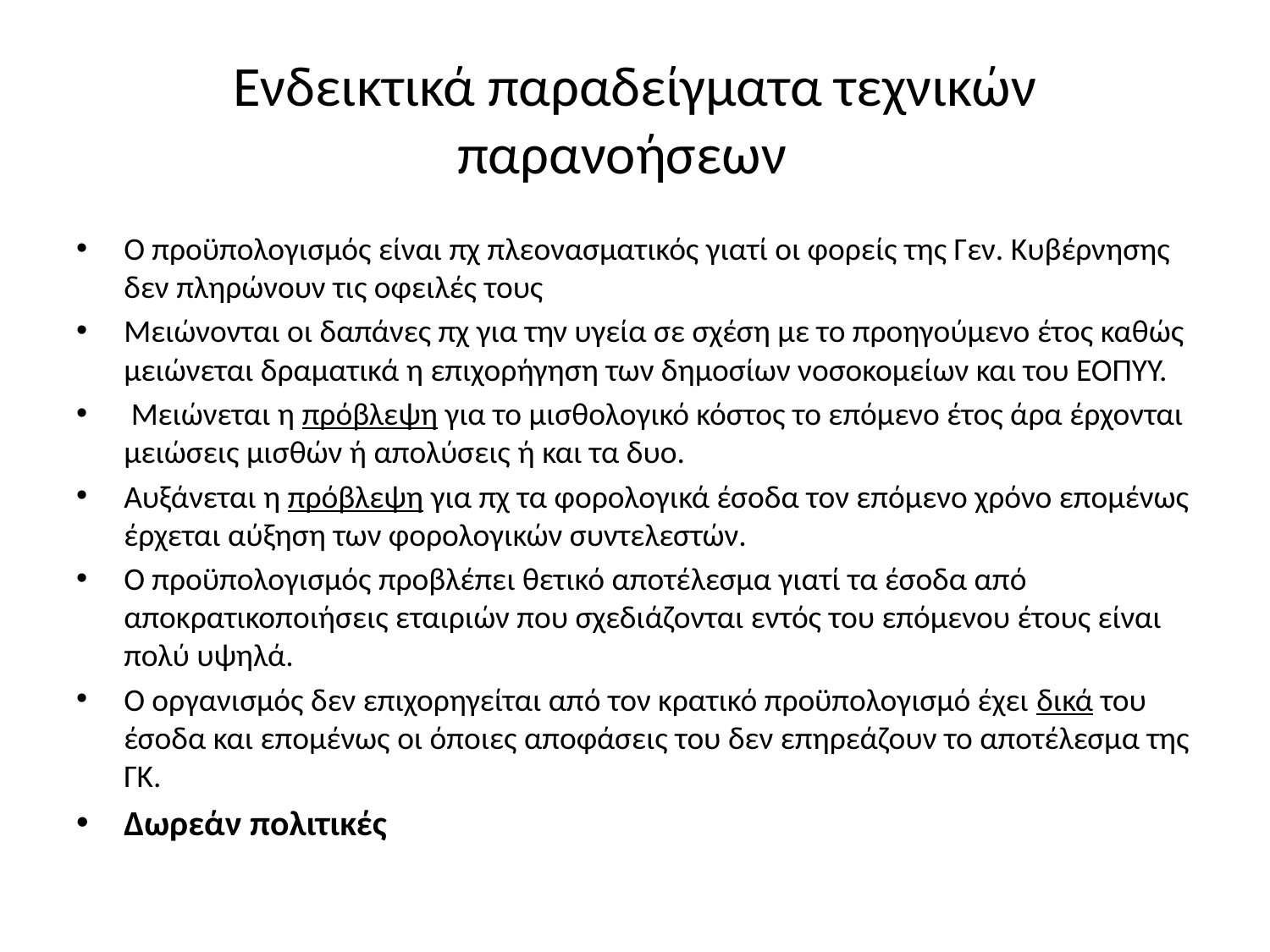

# Ενδεικτικά παραδείγματα τεχνικών παρανοήσεων
Ο προϋπολογισμός είναι πχ πλεονασματικός γιατί οι φορείς της Γεν. Κυβέρνησης δεν πληρώνουν τις οφειλές τους
Μειώνονται οι δαπάνες πχ για την υγεία σε σχέση με το προηγούμενο έτος καθώς μειώνεται δραματικά η επιχορήγηση των δημοσίων νοσοκομείων και του ΕΟΠΥΥ.
 Μειώνεται η πρόβλεψη για το μισθολογικό κόστος το επόμενο έτος άρα έρχονται μειώσεις μισθών ή απολύσεις ή και τα δυο.
Αυξάνεται η πρόβλεψη για πχ τα φορολογικά έσοδα τον επόμενο χρόνο επομένως έρχεται αύξηση των φορολογικών συντελεστών.
Ο προϋπολογισμός προβλέπει θετικό αποτέλεσμα γιατί τα έσοδα από  αποκρατικοποιήσεις εταιριών που σχεδιάζονται εντός του επόμενου έτους είναι πολύ υψηλά.
Ο οργανισμός δεν επιχορηγείται από τον κρατικό προϋπολογισμό έχει δικά του έσοδα και επομένως οι όποιες αποφάσεις του δεν επηρεάζουν το αποτέλεσμα της ΓΚ.
Δωρεάν πολιτικές